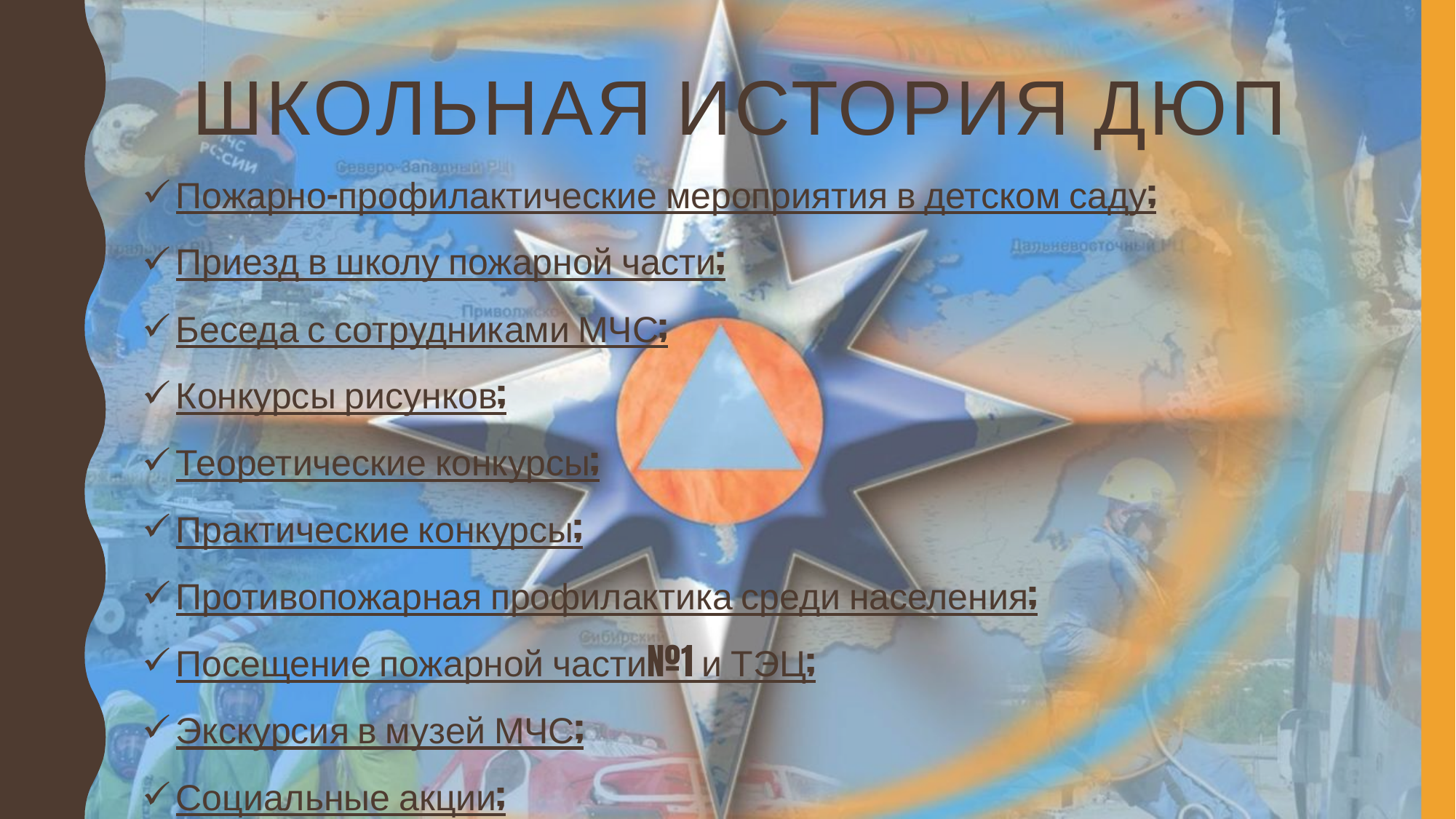

# Школьная История ДЮП
Пожарно-профилактические мероприятия в детском саду;
Приезд в школу пожарной части;
Беседа с сотрудниками МЧС;
Конкурсы рисунков;
Теоретические конкурсы;
Практические конкурсы;
Противопожарная профилактика среди населения;
Посещение пожарной части№1 и ТЭЦ;
Экскурсия в музей МЧС;
Социальные акции;
Пожарная эстафета